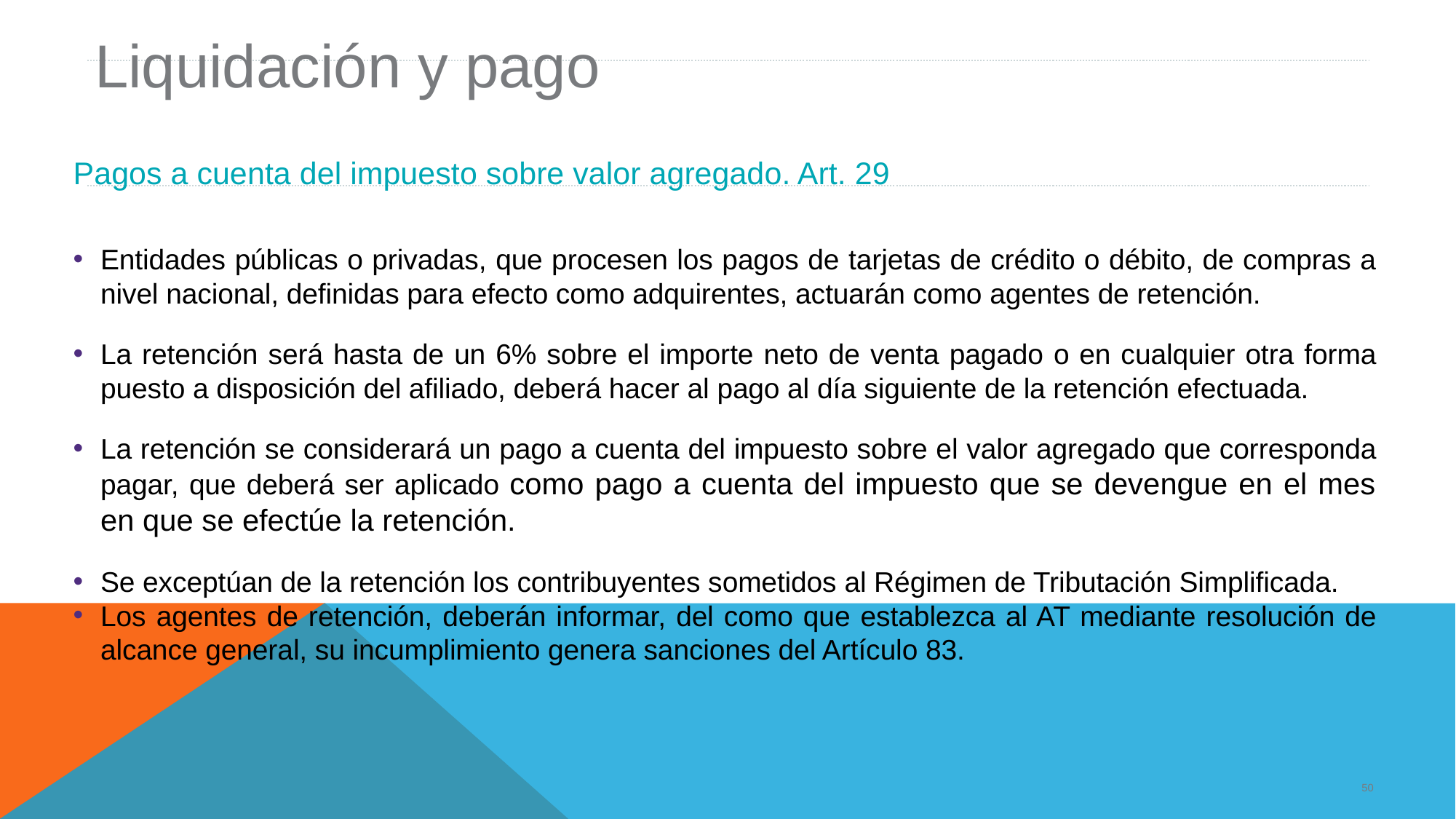

Liquidación y pago
Pagos a cuenta del impuesto sobre valor agregado. Art. 29
Entidades públicas o privadas, que procesen los pagos de tarjetas de crédito o débito, de compras a nivel nacional, definidas para efecto como adquirentes, actuarán como agentes de retención.

La retención será hasta de un 6% sobre el importe neto de venta pagado o en cualquier otra forma puesto a disposición del afiliado, deberá hacer al pago al día siguiente de la retención efectuada.

La retención se considerará un pago a cuenta del impuesto sobre el valor agregado que corresponda pagar, que deberá ser aplicado como pago a cuenta del impuesto que se devengue en el mes en que se efectúe la retención.

Se exceptúan de la retención los contribuyentes sometidos al Régimen de Tributación Simplificada.
Los agentes de retención, deberán informar, del como que establezca al AT mediante resolución de alcance general, su incumplimiento genera sanciones del Artículo 83.